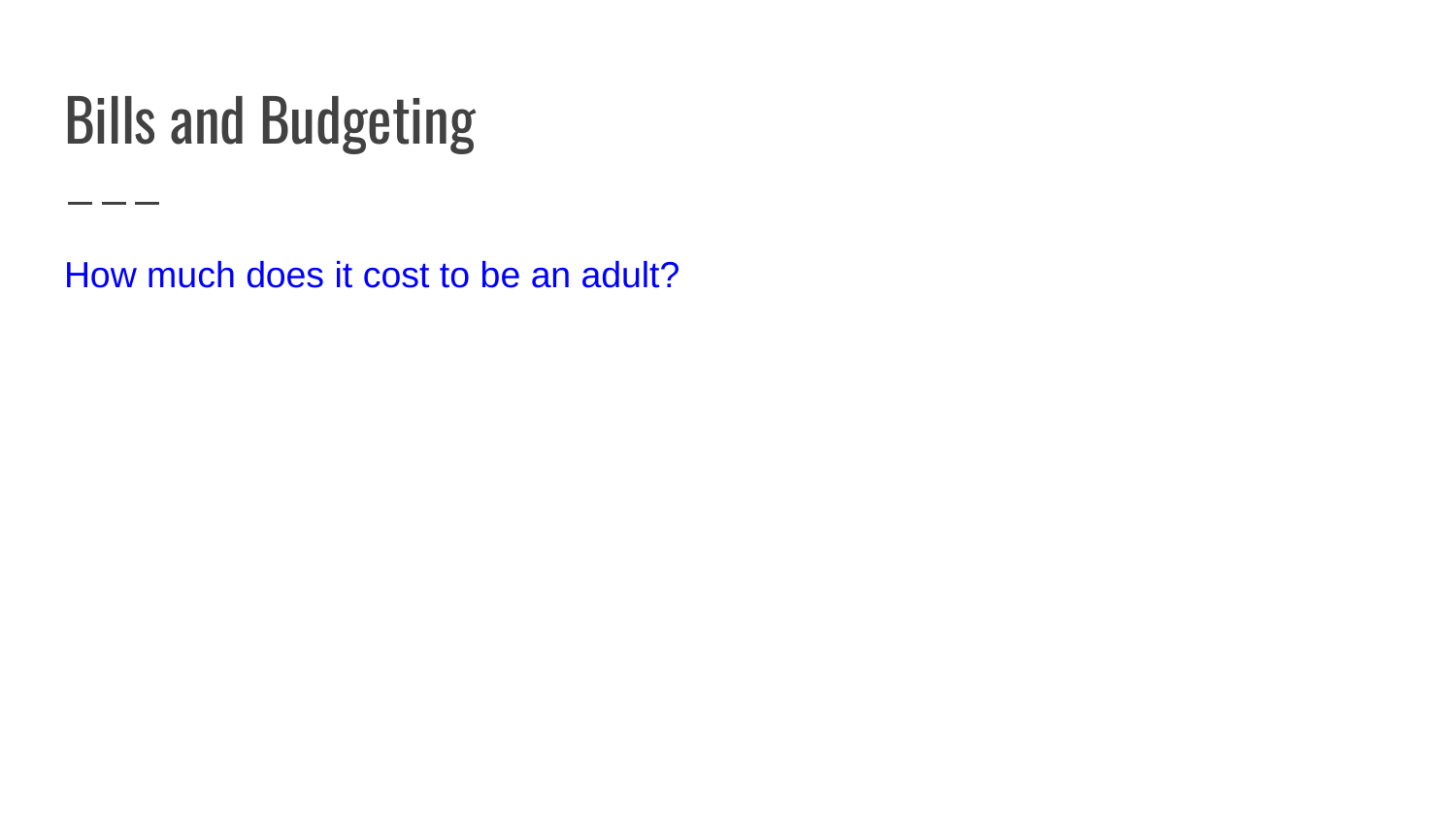

# Bills and Budgeting
How much does it cost to be an adult?